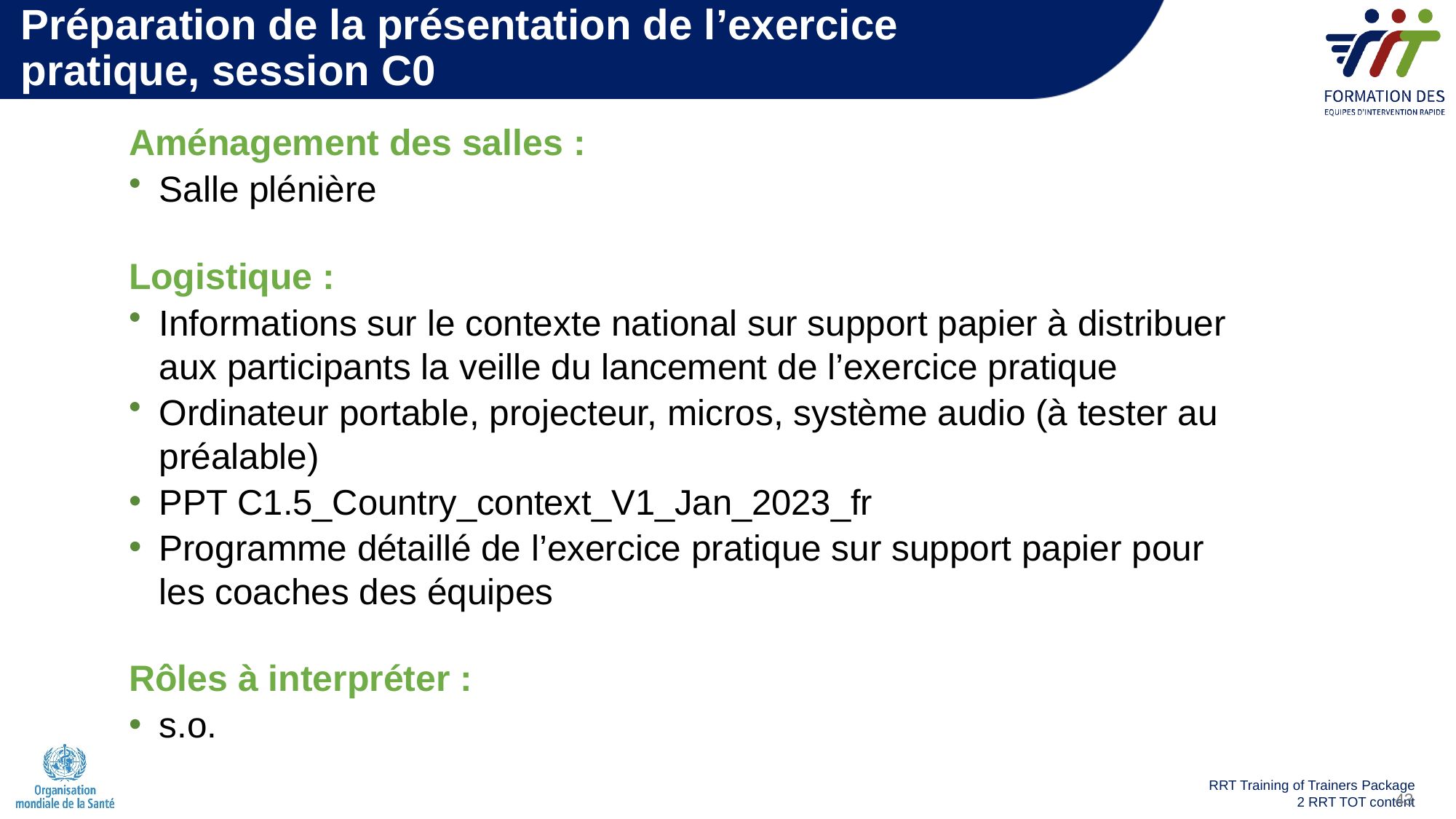

# Préparation de la présentation de l’exercice pratique, session C0
Aménagement des salles :
Salle plénière

Logistique :
Informations sur le contexte national sur support papier à distribuer aux participants la veille du lancement de l’exercice pratique
Ordinateur portable, projecteur, micros, système audio (à tester au préalable)
PPT C1.5_Country_context_V1_Jan_2023_fr
Programme détaillé de l’exercice pratique sur support papier pour les coaches des équipes

Rôles à interpréter :
s.o.